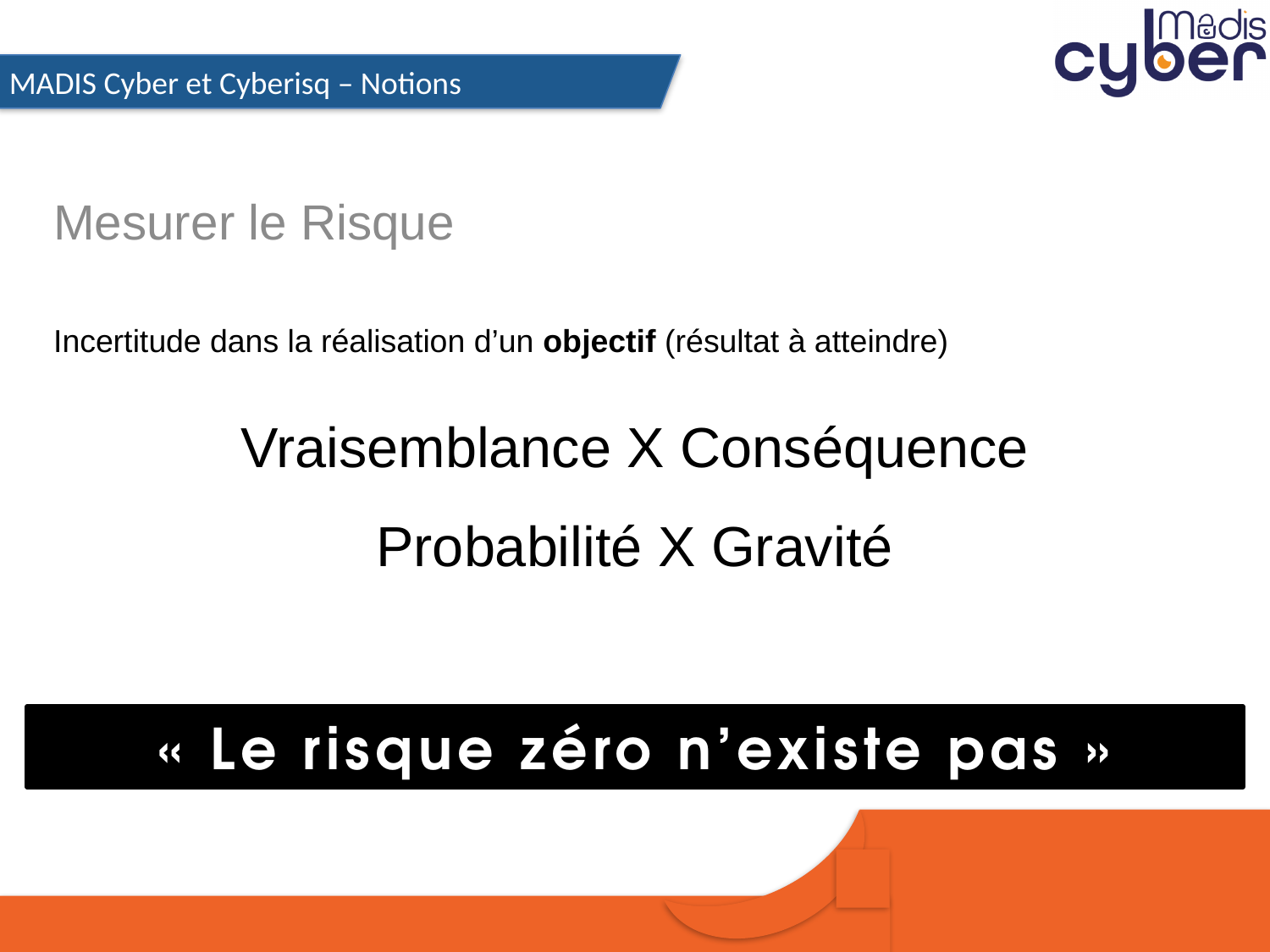

Mesurer le Risque
Incertitude dans la réalisation d’un objectif (résultat à atteindre)

Vraisemblance X Conséquence
Probabilité X Gravité
« Le risque zéro n’existe pas »